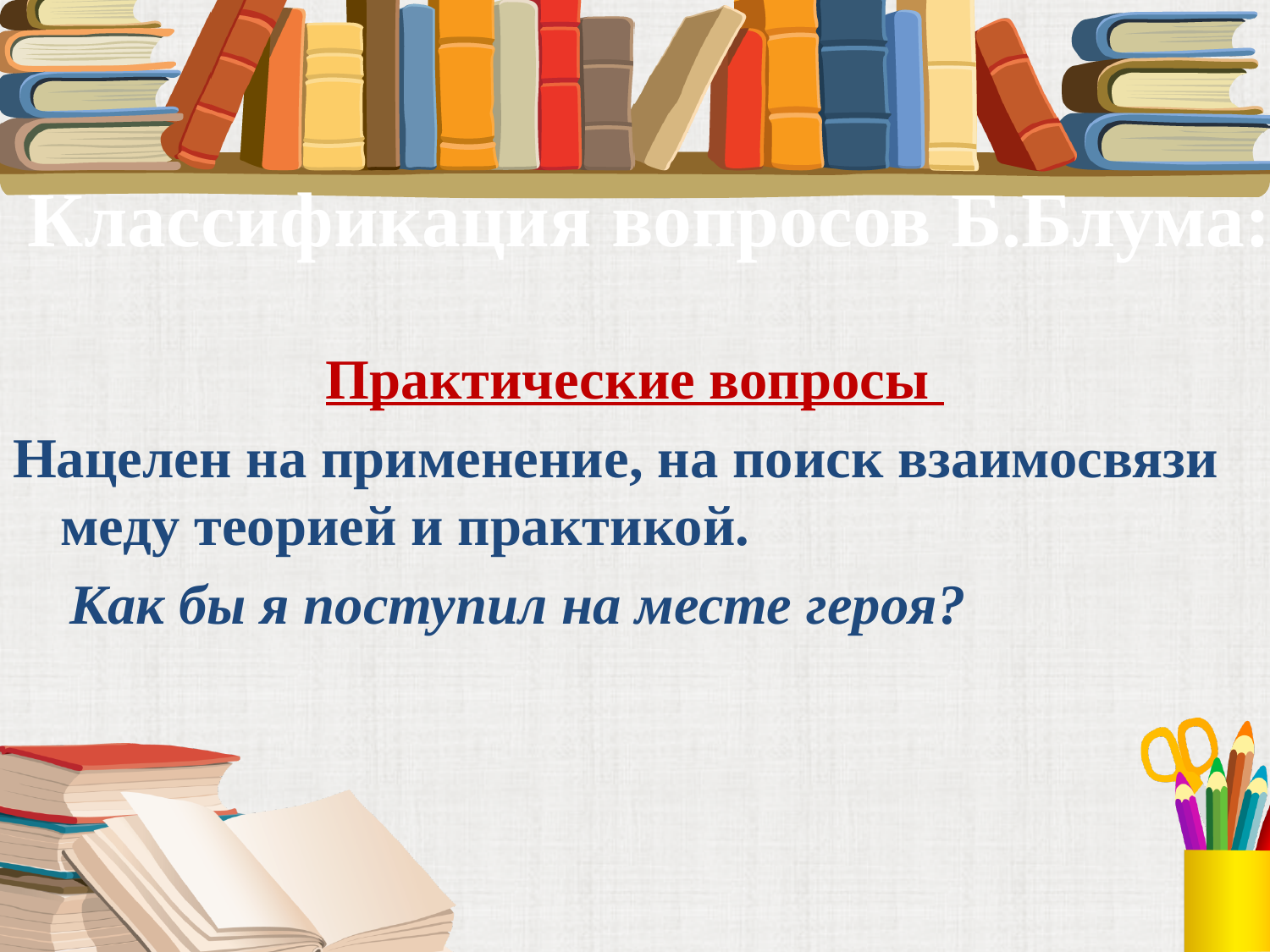

# Классификация вопросов Б.Блума:
Практические вопросы
Нацелен на применение, на поиск взаимосвязи меду теорией и практикой.
    Как бы я поступил на месте героя?